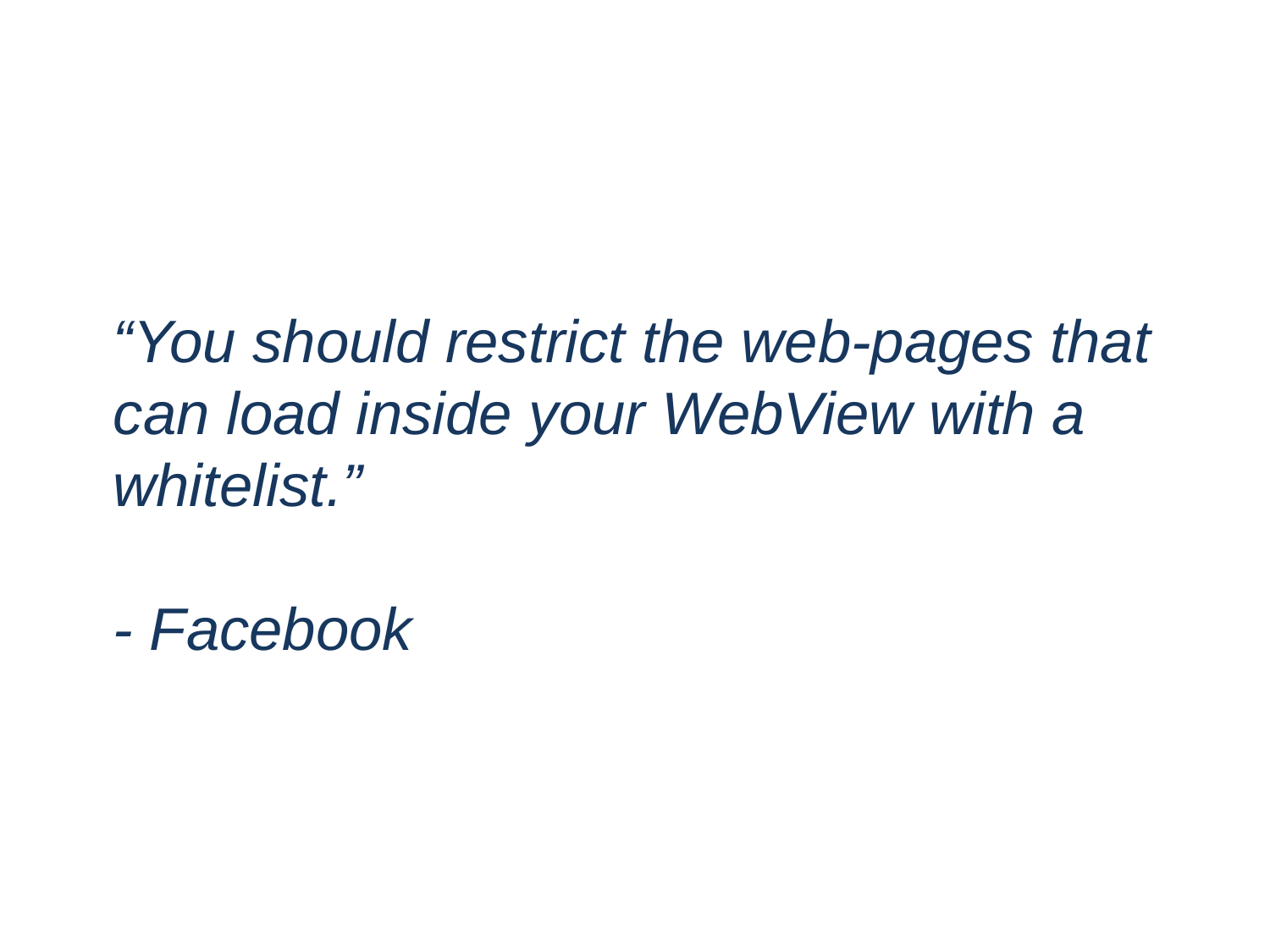

# “You should restrict the web-pages that can load inside your WebView with a whitelist.” - Facebook